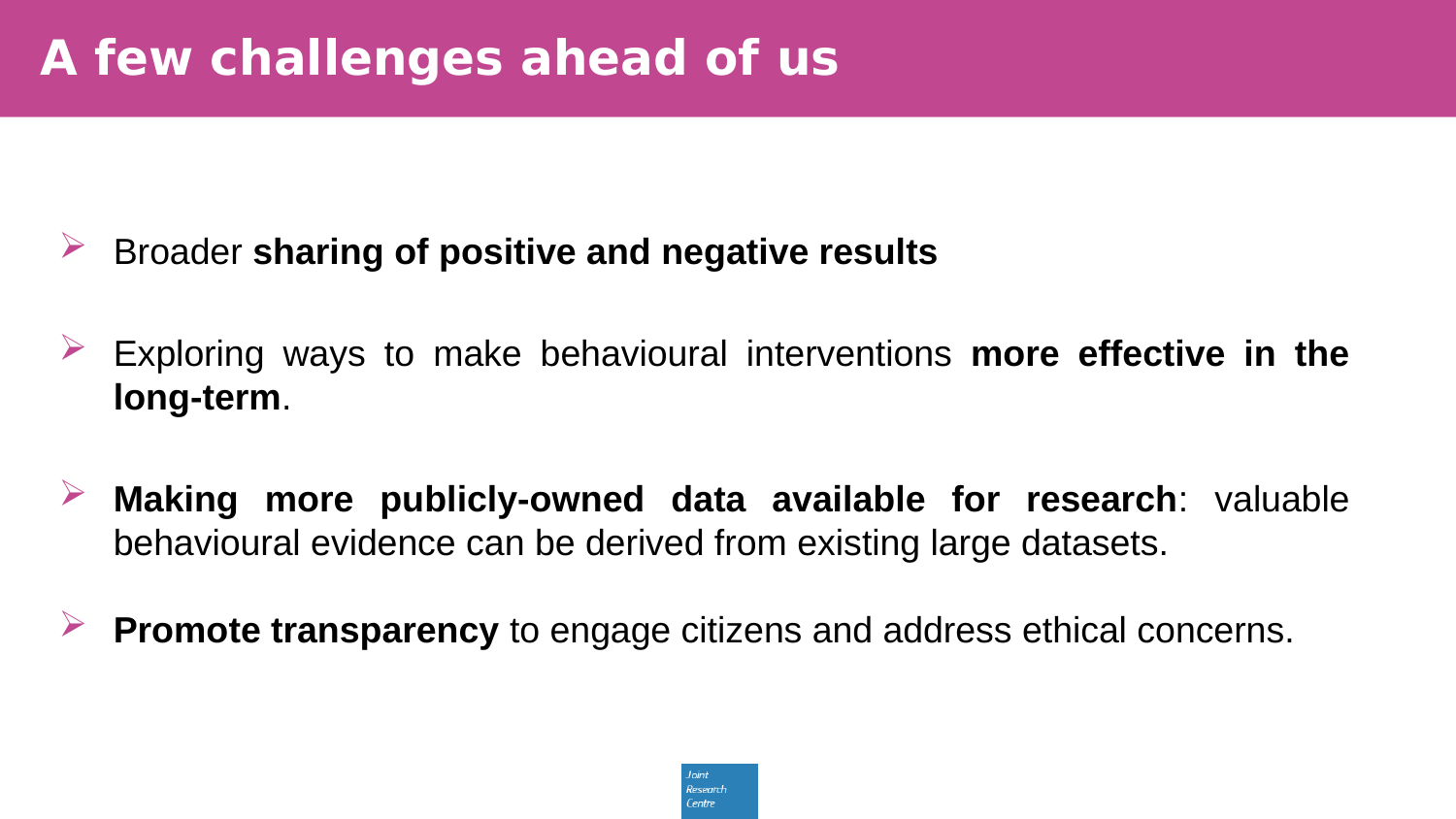

# A few challenges ahead of us
Broader sharing of positive and negative results

Exploring ways to make behavioural interventions more effective in the long-term.

Making more publicly-owned data available for research: valuable behavioural evidence can be derived from existing large datasets.
Promote transparency to engage citizens and address ethical concerns.